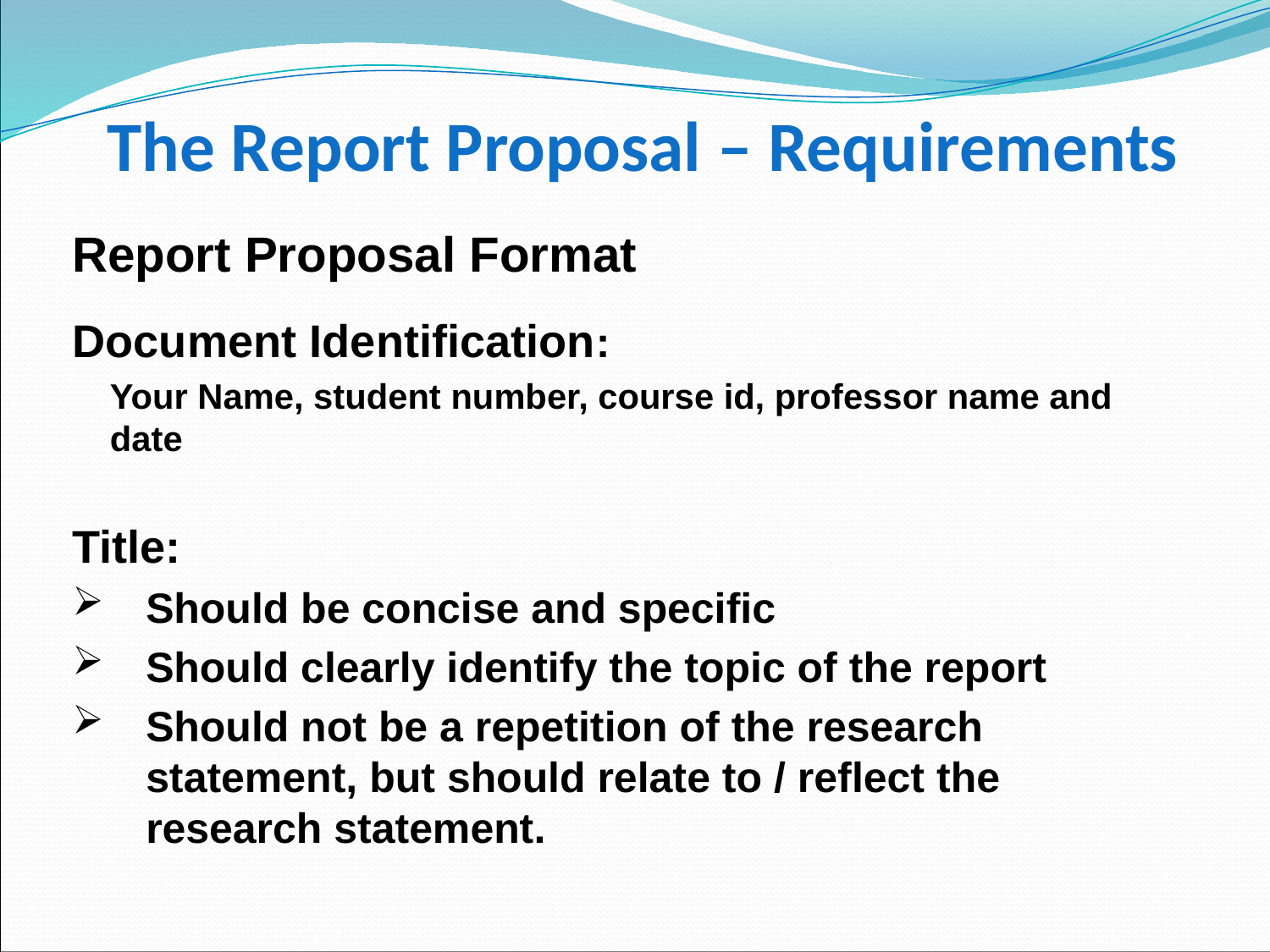

The Report Proposal – Requirements
Report Proposal Format
Document Identification:
	Your Name, student number, course id, professor name and date

Title:
Should be concise and specific
Should clearly identify the topic of the report
Should not be a repetition of the research statement, but should relate to / reflect the research statement.